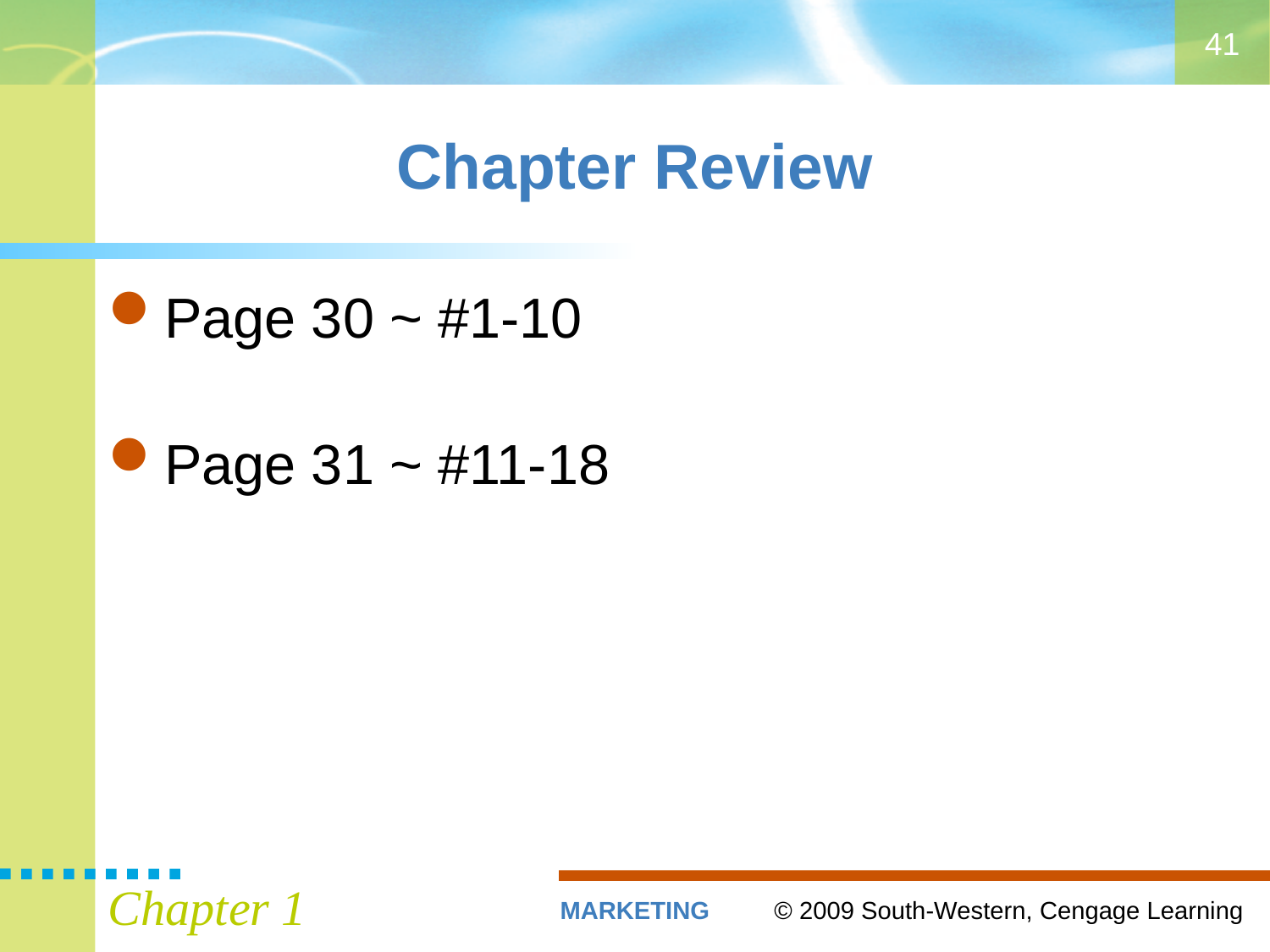

41
# Chapter Review
Page 30 ~ #1-10
Page 31 ~ #11-18
Chapter 1